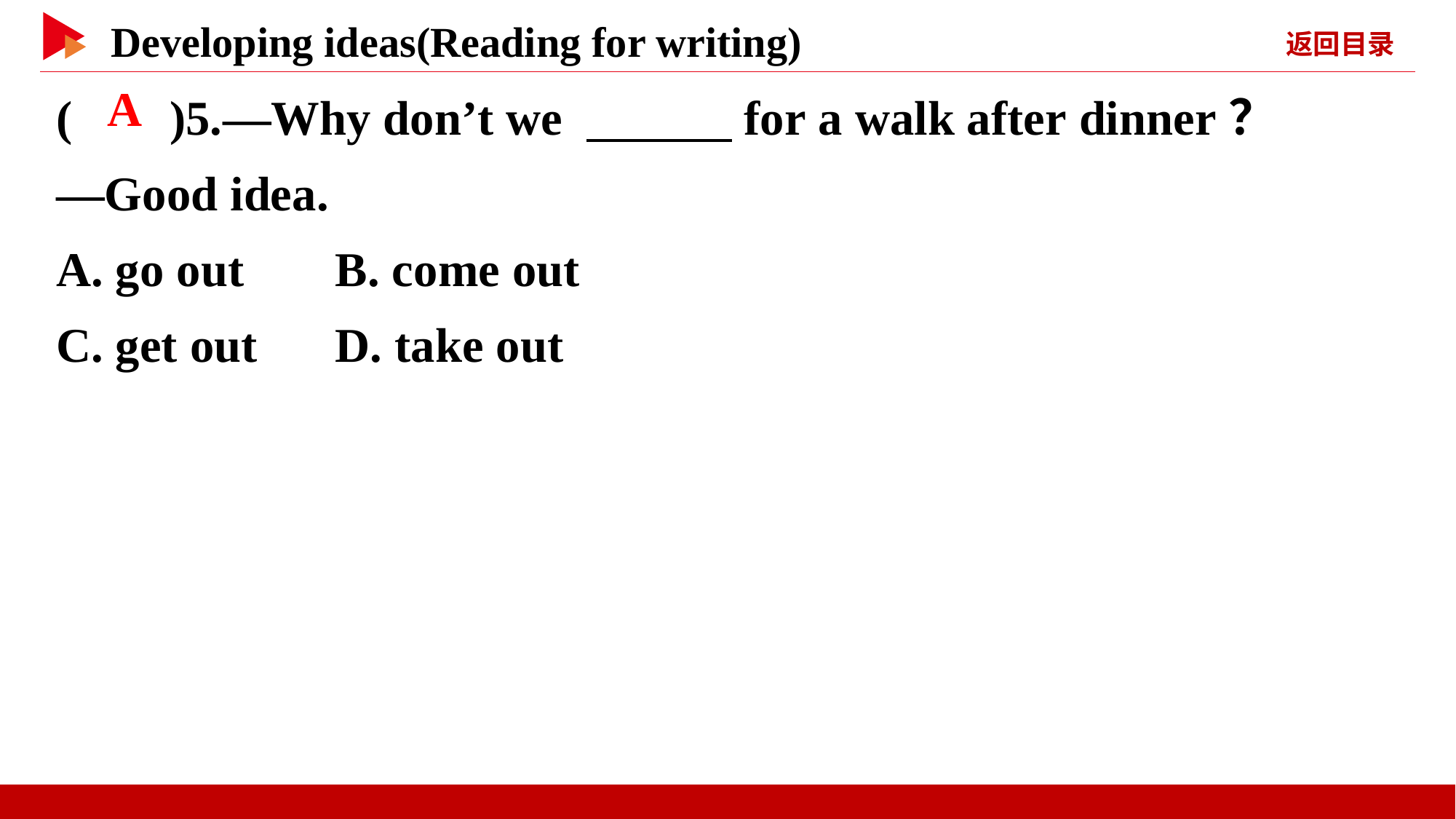

(        )5.—Why don’t we 　　　for a walk after dinner？
—Good idea.
A. go out	     B. come out
C. get out	     D. take out
   A